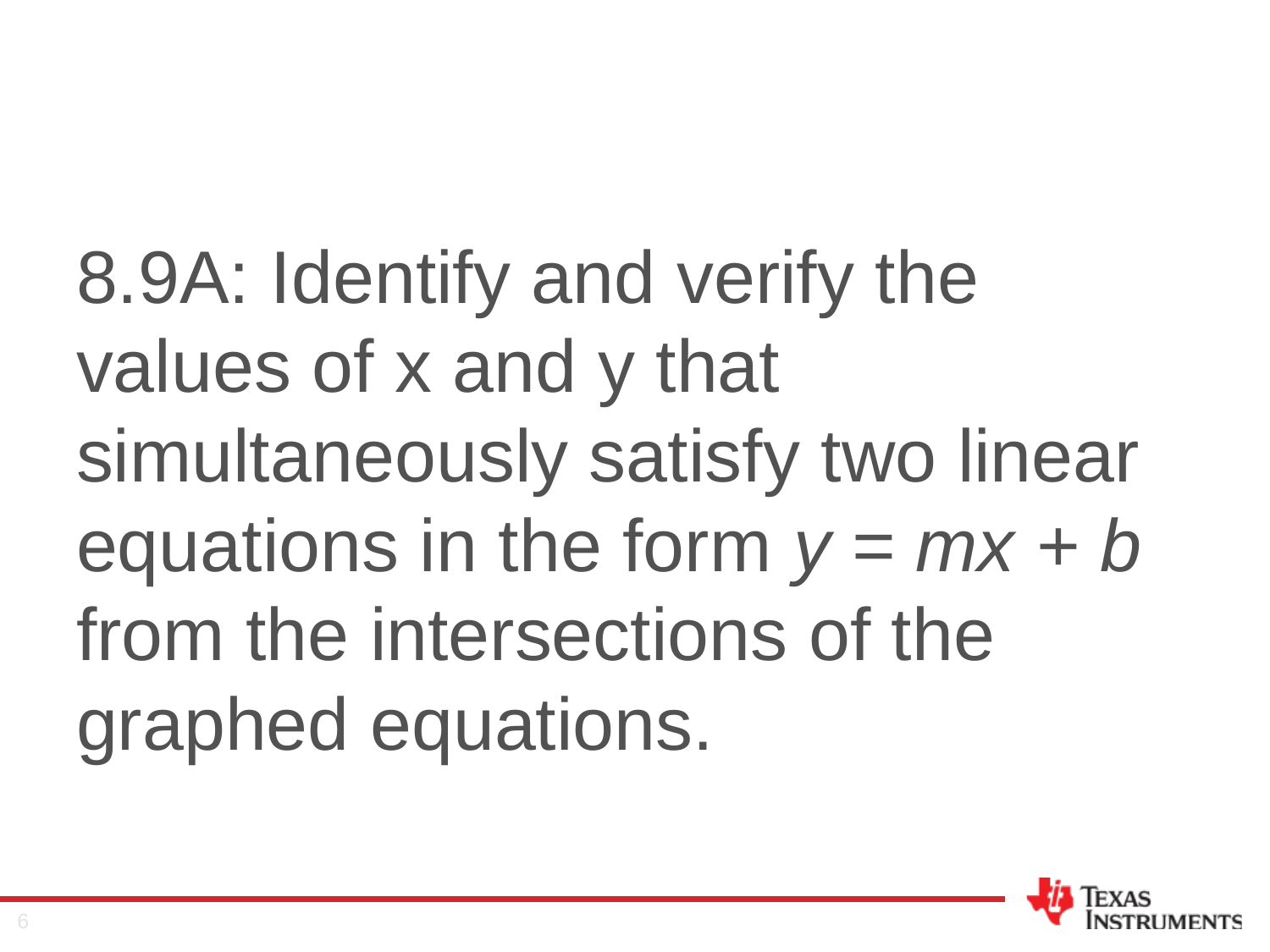

8.9A: Identify and verify the values of x and y that simultaneously satisfy two linear equations in the form y = mx + b from the intersections of the graphed equations.